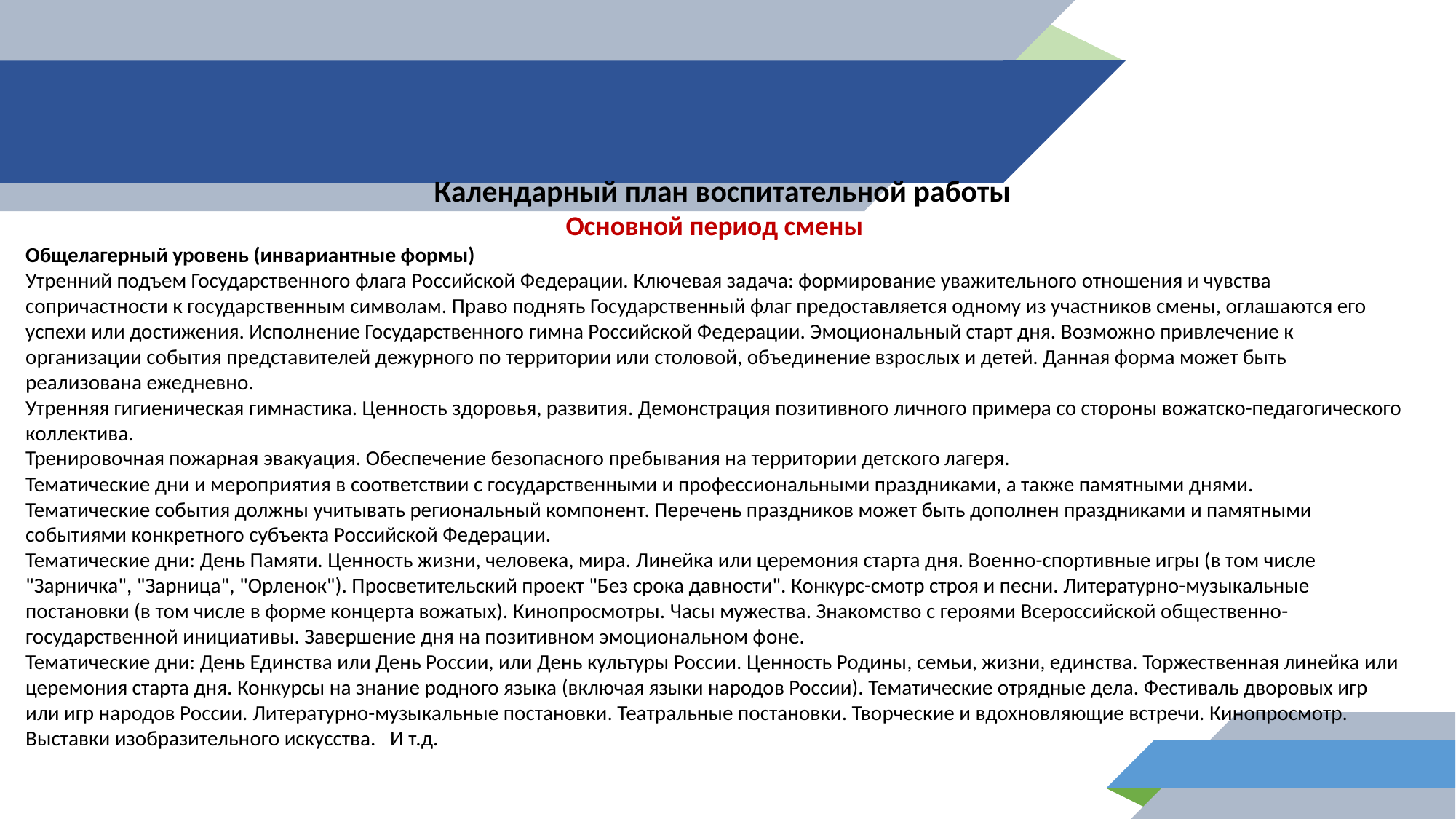

Календарный план воспитательной работы
Основной период смены
Общелагерный уровень (инвариантные формы)
Утренний подъем Государственного флага Российской Федерации. Ключевая задача: формирование уважительного отношения и чувства сопричастности к государственным символам. Право поднять Государственный флаг предоставляется одному из участников смены, оглашаются его успехи или достижения. Исполнение Государственного гимна Российской Федерации. Эмоциональный старт дня. Возможно привлечение к организации события представителей дежурного по территории или столовой, объединение взрослых и детей. Данная форма может быть реализована ежедневно.
Утренняя гигиеническая гимнастика. Ценность здоровья, развития. Демонстрация позитивного личного примера со стороны вожатско-педагогического коллектива.
Тренировочная пожарная эвакуация. Обеспечение безопасного пребывания на территории детского лагеря.
Тематические дни и мероприятия в соответствии с государственными и профессиональными праздниками, а также памятными днями.
Тематические события должны учитывать региональный компонент. Перечень праздников может быть дополнен праздниками и памятными событиями конкретного субъекта Российской Федерации.
Тематические дни: День Памяти. Ценность жизни, человека, мира. Линейка или церемония старта дня. Военно-спортивные игры (в том числе "Зарничка", "Зарница", "Орленок"). Просветительский проект "Без срока давности". Конкурс-смотр строя и песни. Литературно-музыкальные постановки (в том числе в форме концерта вожатых). Кинопросмотры. Часы мужества. Знакомство с героями Всероссийской общественно-государственной инициативы. Завершение дня на позитивном эмоциональном фоне.
Тематические дни: День Единства или День России, или День культуры России. Ценность Родины, семьи, жизни, единства. Торжественная линейка или церемония старта дня. Конкурсы на знание родного языка (включая языки народов России). Тематические отрядные дела. Фестиваль дворовых игр или игр народов России. Литературно-музыкальные постановки. Театральные постановки. Творческие и вдохновляющие встречи. Кинопросмотр. Выставки изобразительного искусства.   И т.д.